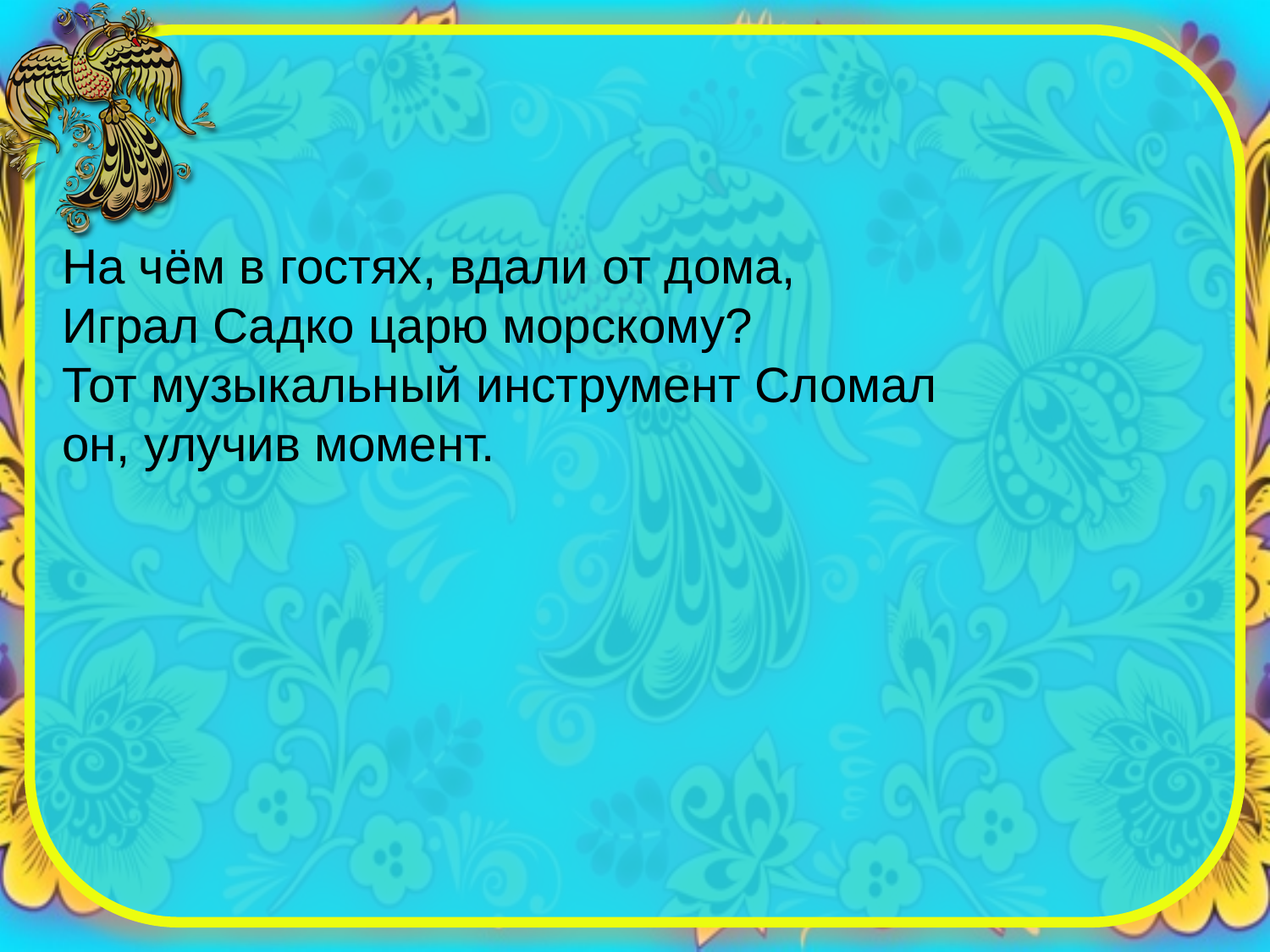

На чём в гостях, вдали от дома, Играл Садко царю морскому?
Тот музыкальный инструмент Сломал он, улучив момент.